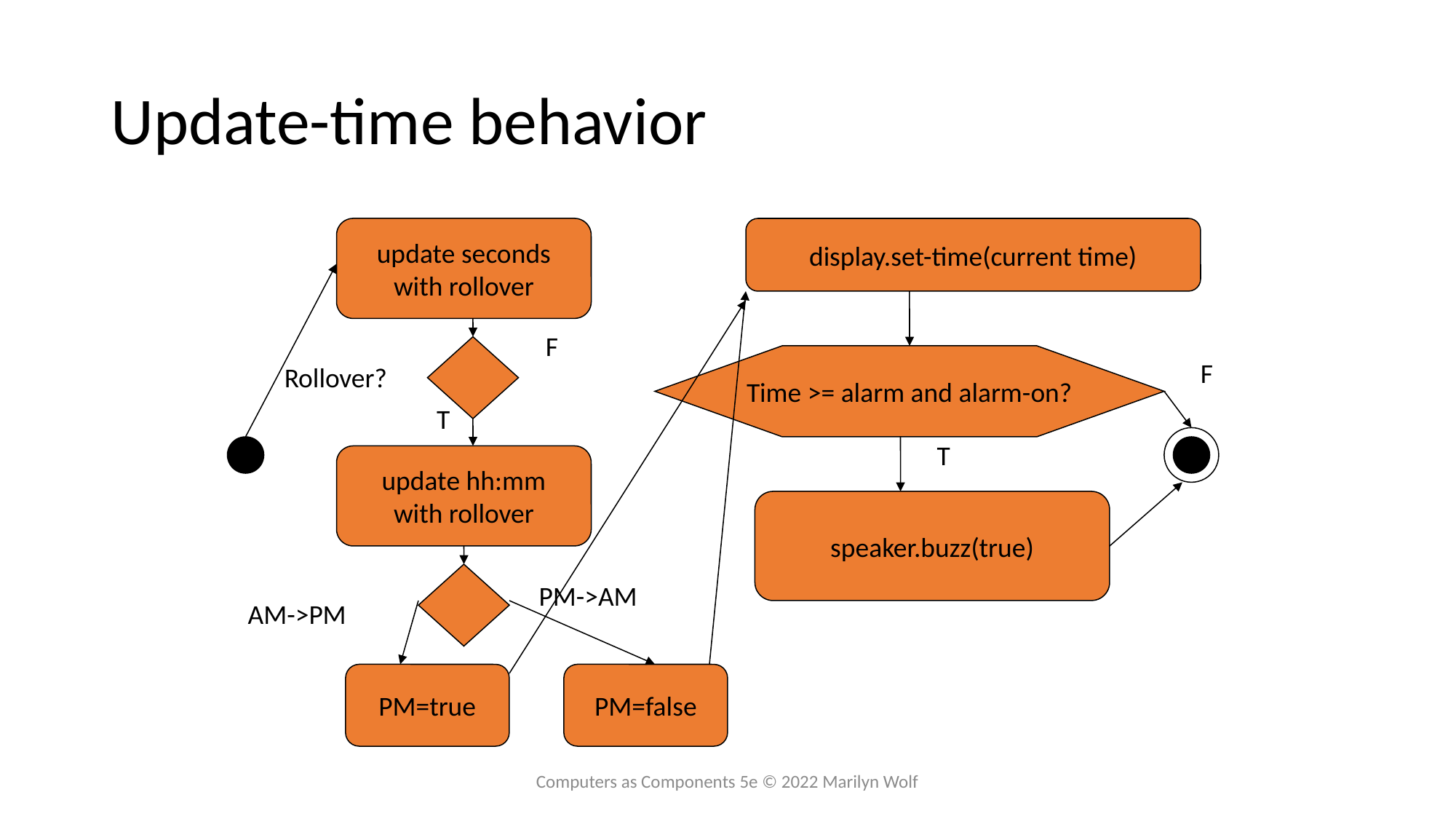

# Update-time behavior
update seconds
with rollover
display.set-time(current time)

F

Time >= alarm and alarm-on?
F
Rollover?

T

T

update hh:mm
with rollover

speaker.buzz(true)

PM->AM
AM->PM

PM=true
PM=false
Computers as Components 5e © 2022 Marilyn Wolf